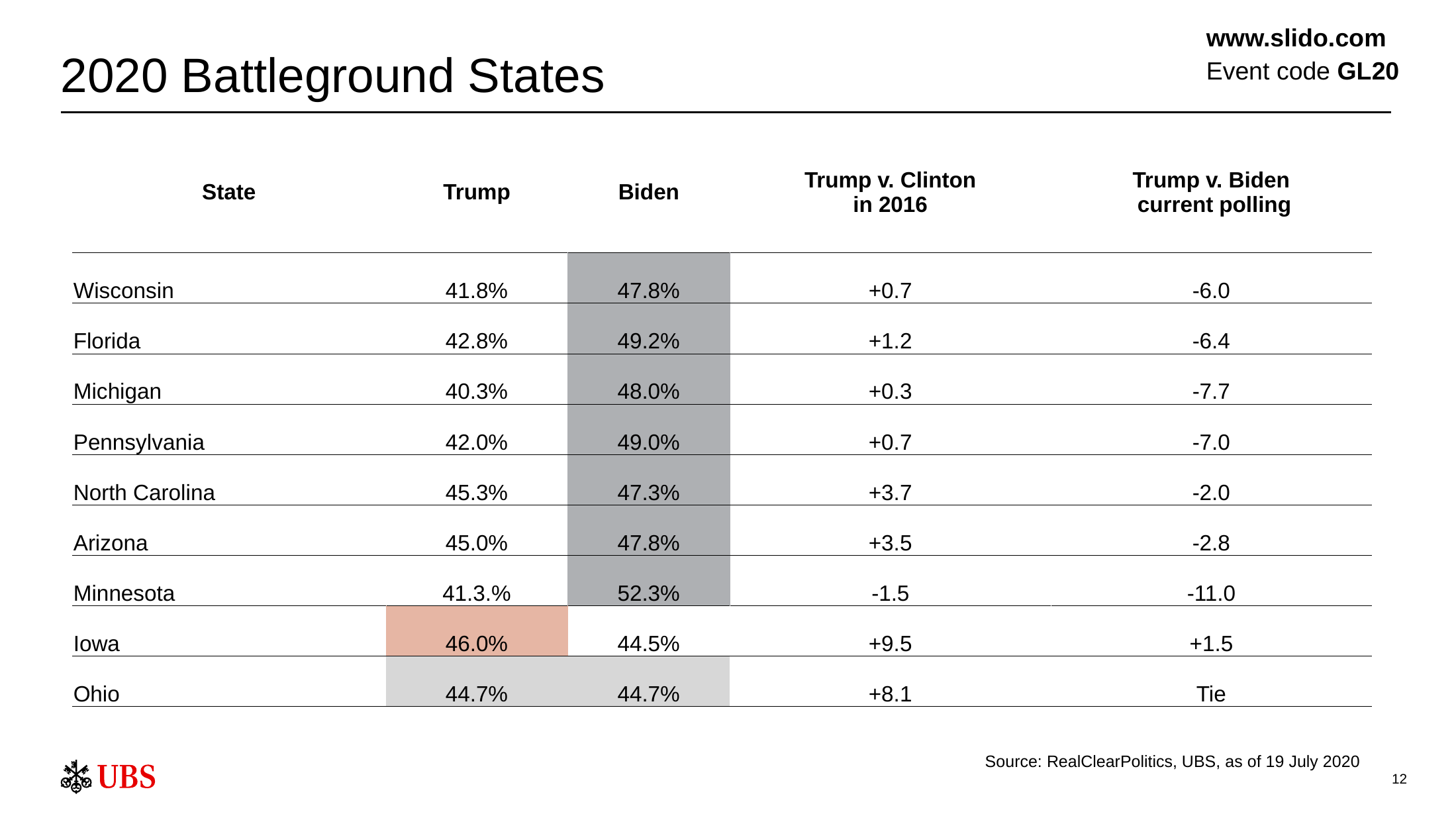

# 2020 Battleground States
www.slido.com
Event code GL20
| State | Trump | Biden | Trump v. Clinton in 2016 | Trump v. Biden current polling |
| --- | --- | --- | --- | --- |
| Wisconsin | 41.8% | 47.8% | +0.7 | -6.0 |
| Florida | 42.8% | 49.2% | +1.2 | -6.4 |
| Michigan | 40.3% | 48.0% | +0.3 | -7.7 |
| Pennsylvania | 42.0% | 49.0% | +0.7 | -7.0 |
| North Carolina | 45.3% | 47.3% | +3.7 | -2.0 |
| Arizona | 45.0% | 47.8% | +3.5 | -2.8 |
| Minnesota | 41.3.% | 52.3% | -1.5 | -11.0 |
| Iowa | 46.0% | 44.5% | +9.5 | +1.5 |
| Ohio | 44.7% | 44.7% | +8.1 | Tie |
Source: RealClearPolitics, UBS, as of 19 July 2020